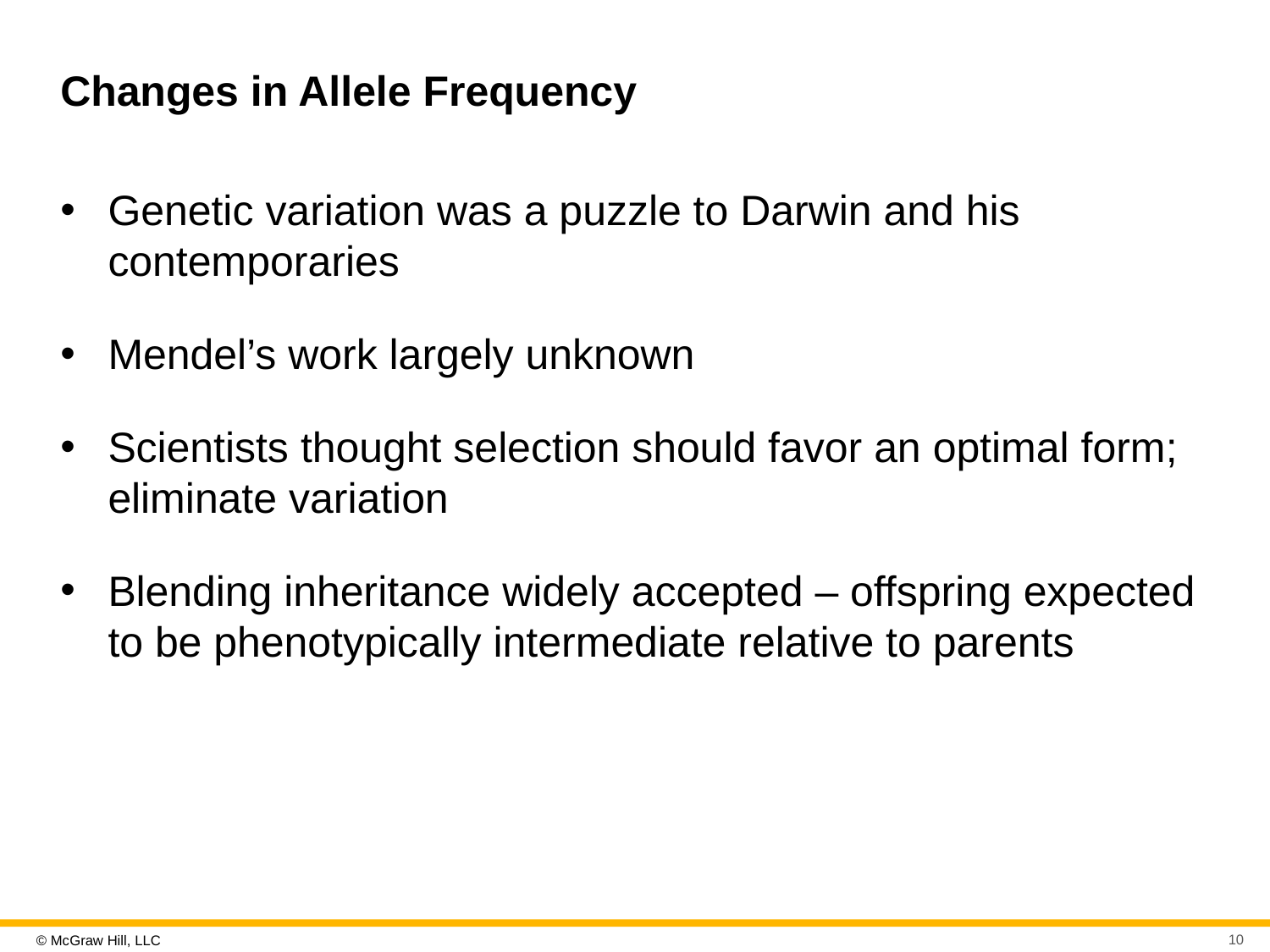

# Changes in Allele Frequency
Genetic variation was a puzzle to Darwin and his contemporaries
Mendel’s work largely unknown
Scientists thought selection should favor an optimal form; eliminate variation
Blending inheritance widely accepted – offspring expected to be phenotypically intermediate relative to parents
10